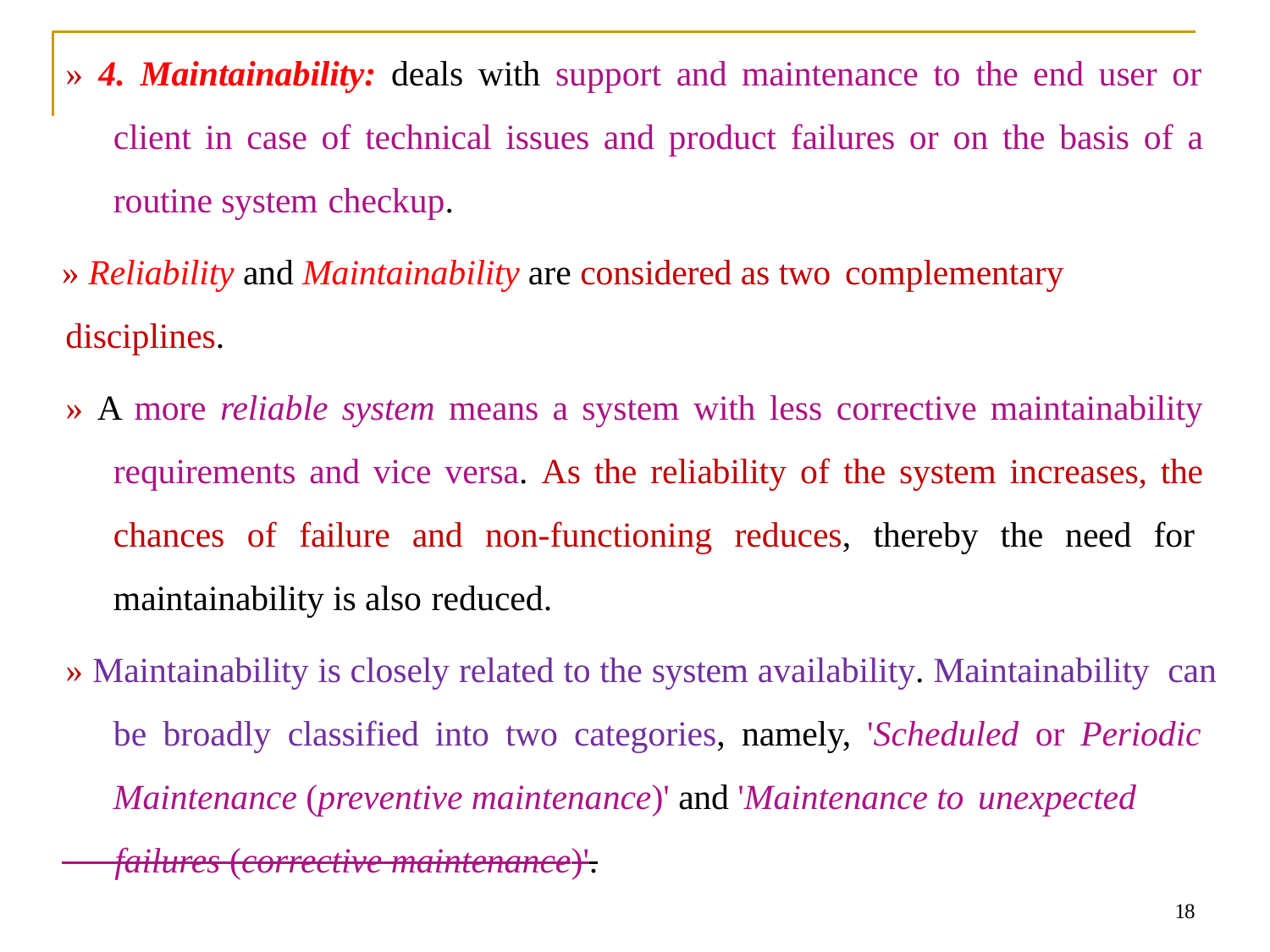

» 4. Maintainability: deals with support and maintenance to the end user or  client in case of technical issues and product failures or on the basis of a  routine system checkup.
» Reliability and Maintainability are considered as two complementary
disciplines.
» A more reliable system means a system with less corrective maintainability  requirements and vice versa. As the reliability of the system increases, the  chances of failure and non-functioning reduces, thereby the need for  maintainability is also reduced.
» Maintainability is closely related to the system availability. Maintainability  can be broadly classified into two categories, namely, 'Scheduled or Periodic  Maintenance (preventive maintenance)' and 'Maintenance to unexpected
      failures (corrective maintenance)'.

18